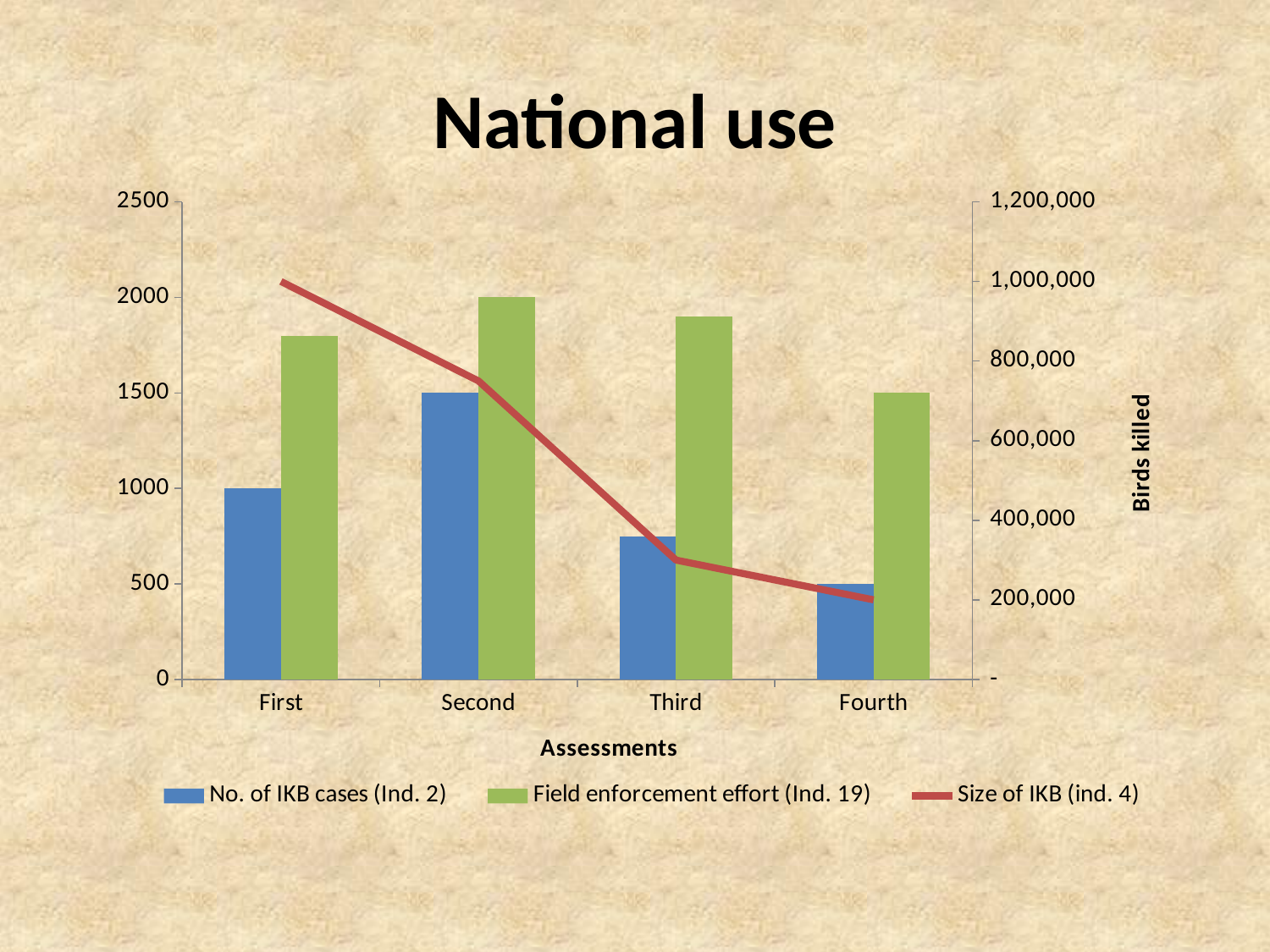

# National use

### Chart

| Category | No. of IKB cases (Ind. 2) | Field enforcement effort (Ind. 19) | Size of IKB (ind. 4) |
|---|---|---|---|
| First | 1000.0 | 1800.0 | 1000000.0 |
| Second | 1500.0 | 2000.0 | 750000.0 |
| Third | 750.0 | 1900.0 | 300000.0 |
| Fourth | 500.0 | 1500.0 | 200000.0 |